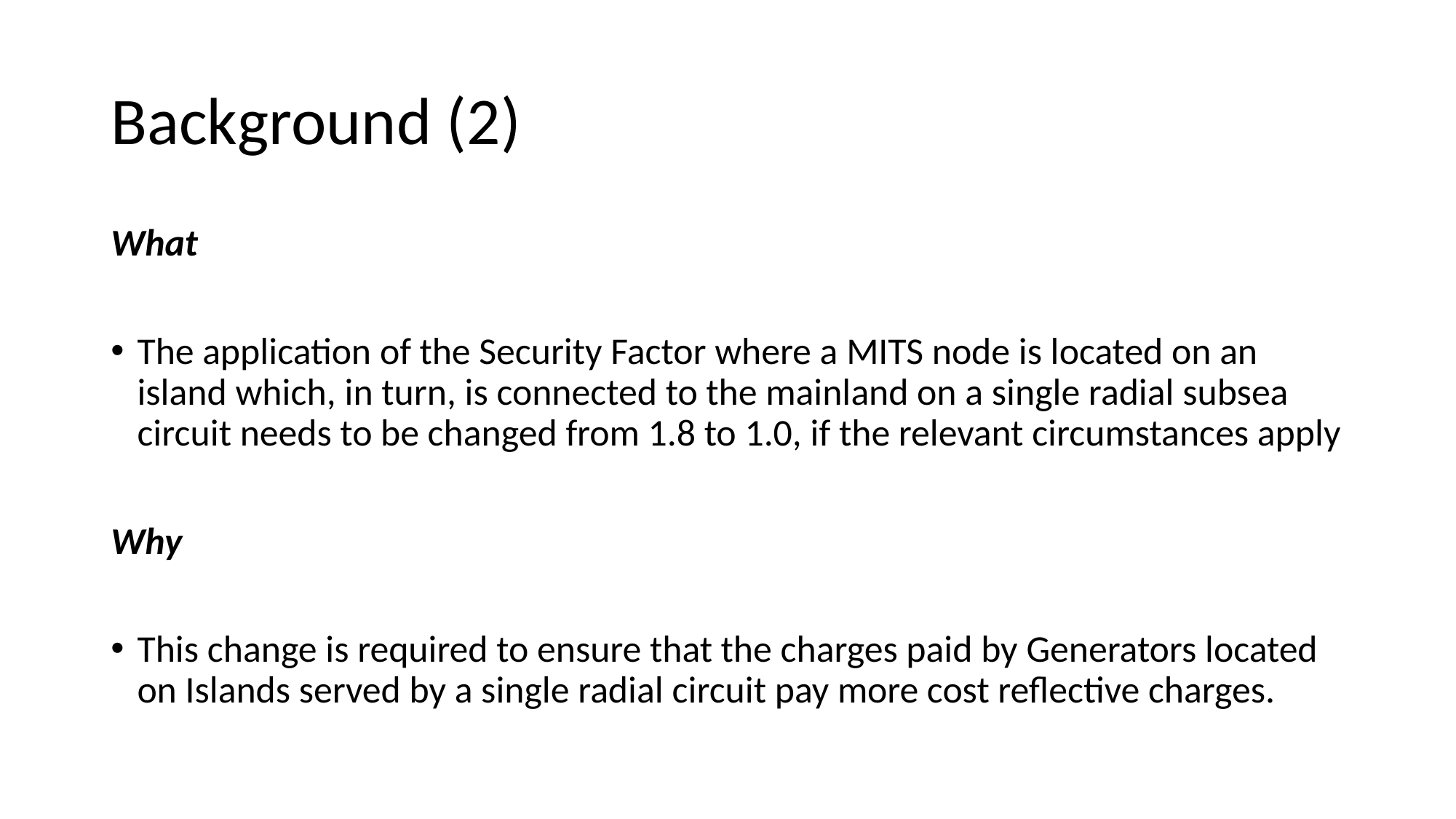

# Background (2)
What

The application of the Security Factor where a MITS node is located on an island which, in turn, is connected to the mainland on a single radial subsea circuit needs to be changed from 1.8 to 1.0, if the relevant circumstances apply

Why

This change is required to ensure that the charges paid by Generators located on Islands served by a single radial circuit pay more cost reflective charges.